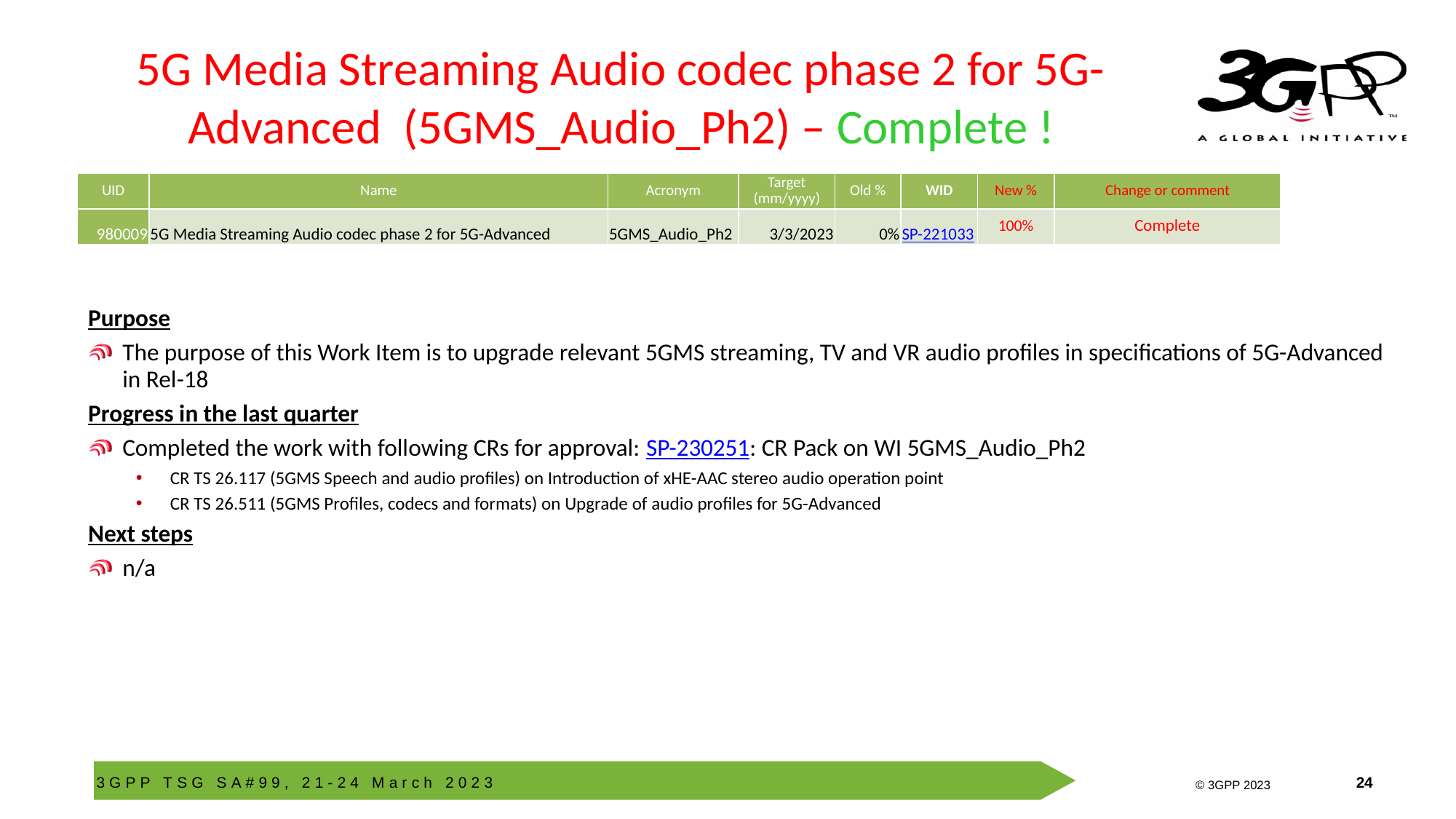

# 5G Media Streaming Audio codec phase 2 for 5G-Advanced  (5GMS_Audio_Ph2) – Complete !
| UID | Name | Acronym | Target (mm/yyyy) | Old % | WID | New % | Change or comment |
| --- | --- | --- | --- | --- | --- | --- | --- |
| 980009 | 5G Media Streaming Audio codec phase 2 for 5G-Advanced | 5GMS\_Audio\_Ph2 | 3/3/2023 | 0% | SP-221033 | 100% | Complete |
Purpose
The purpose of this Work Item is to upgrade relevant 5GMS streaming, TV and VR audio profiles in specifications of 5G-Advanced in Rel-18
Progress in the last quarter
Completed the work with following CRs for approval: SP-230251: CR Pack on WI 5GMS_Audio_Ph2
CR TS 26.117 (5GMS Speech and audio profiles) on Introduction of xHE-AAC stereo audio operation point
CR TS 26.511 (5GMS Profiles, codecs and formats) on Upgrade of audio profiles for 5G-Advanced
Next steps
n/a